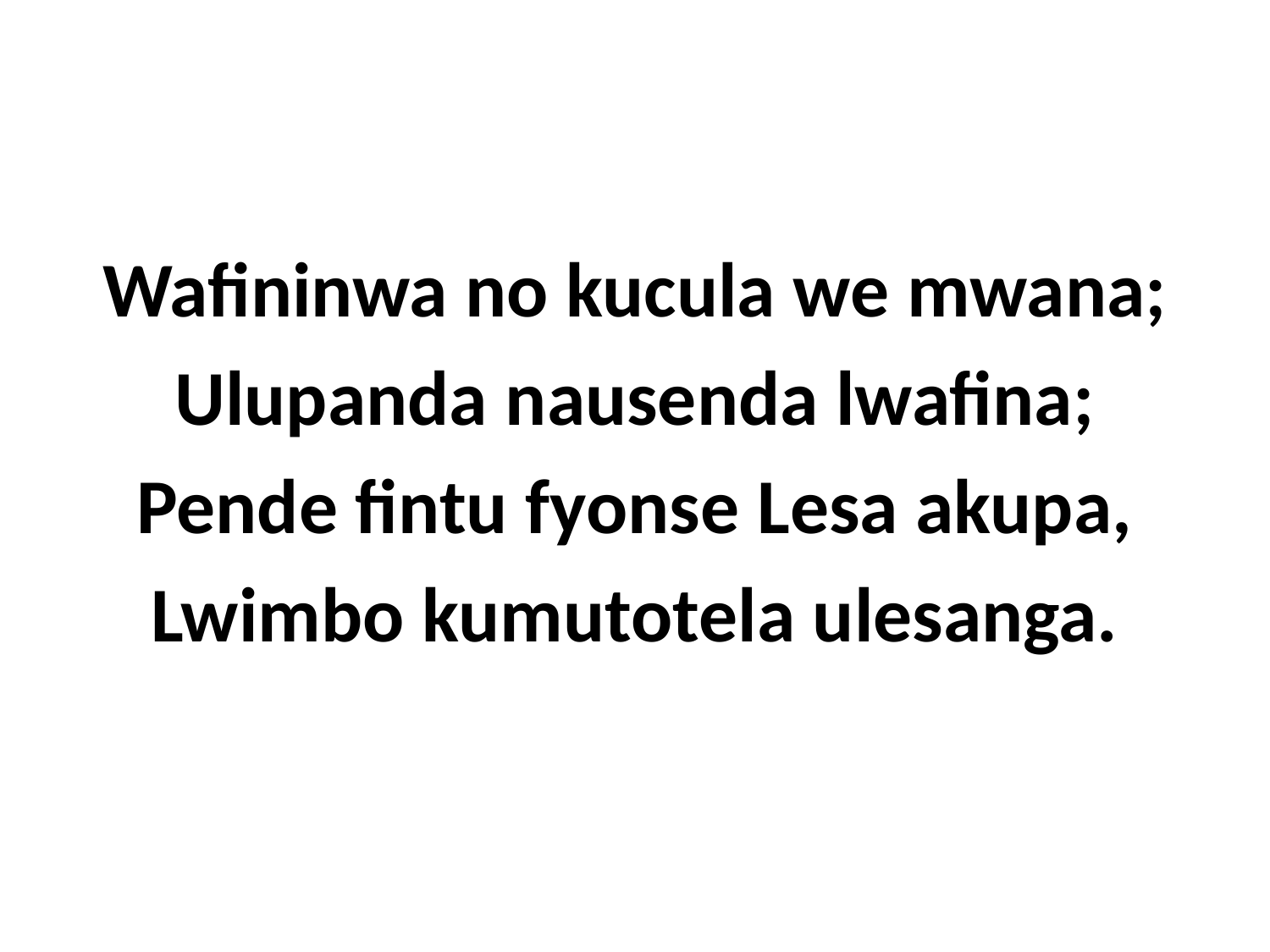

Wafininwa no kucula we mwana;
Ulupanda nausenda lwafina;
Pende fintu fyonse Lesa akupa,
Lwimbo kumutotela ulesanga.